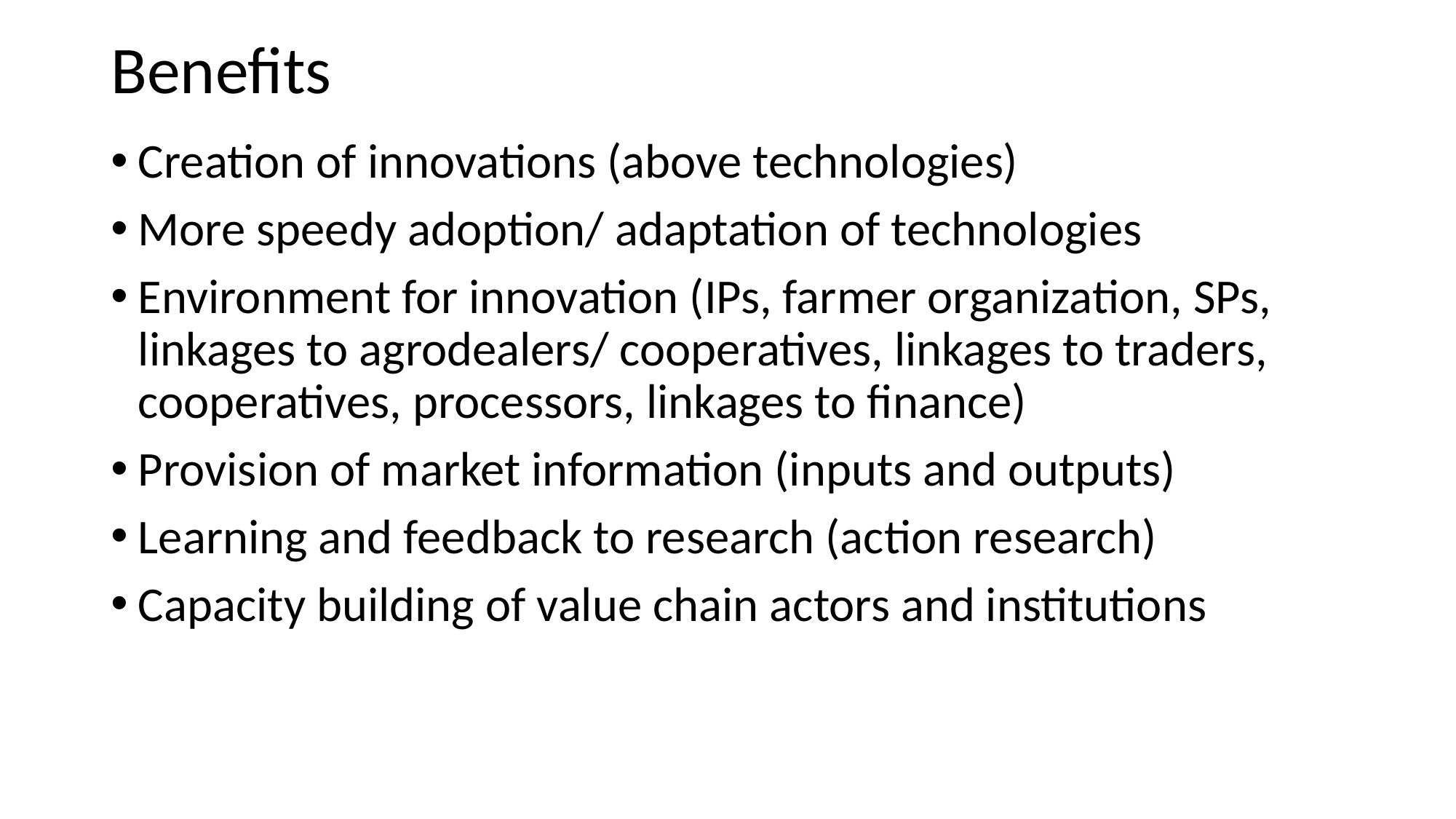

# Benefits
Creation of innovations (above technologies)
More speedy adoption/ adaptation of technologies
Environment for innovation (IPs, farmer organization, SPs, linkages to agrodealers/ cooperatives, linkages to traders, cooperatives, processors, linkages to finance)
Provision of market information (inputs and outputs)
Learning and feedback to research (action research)
Capacity building of value chain actors and institutions